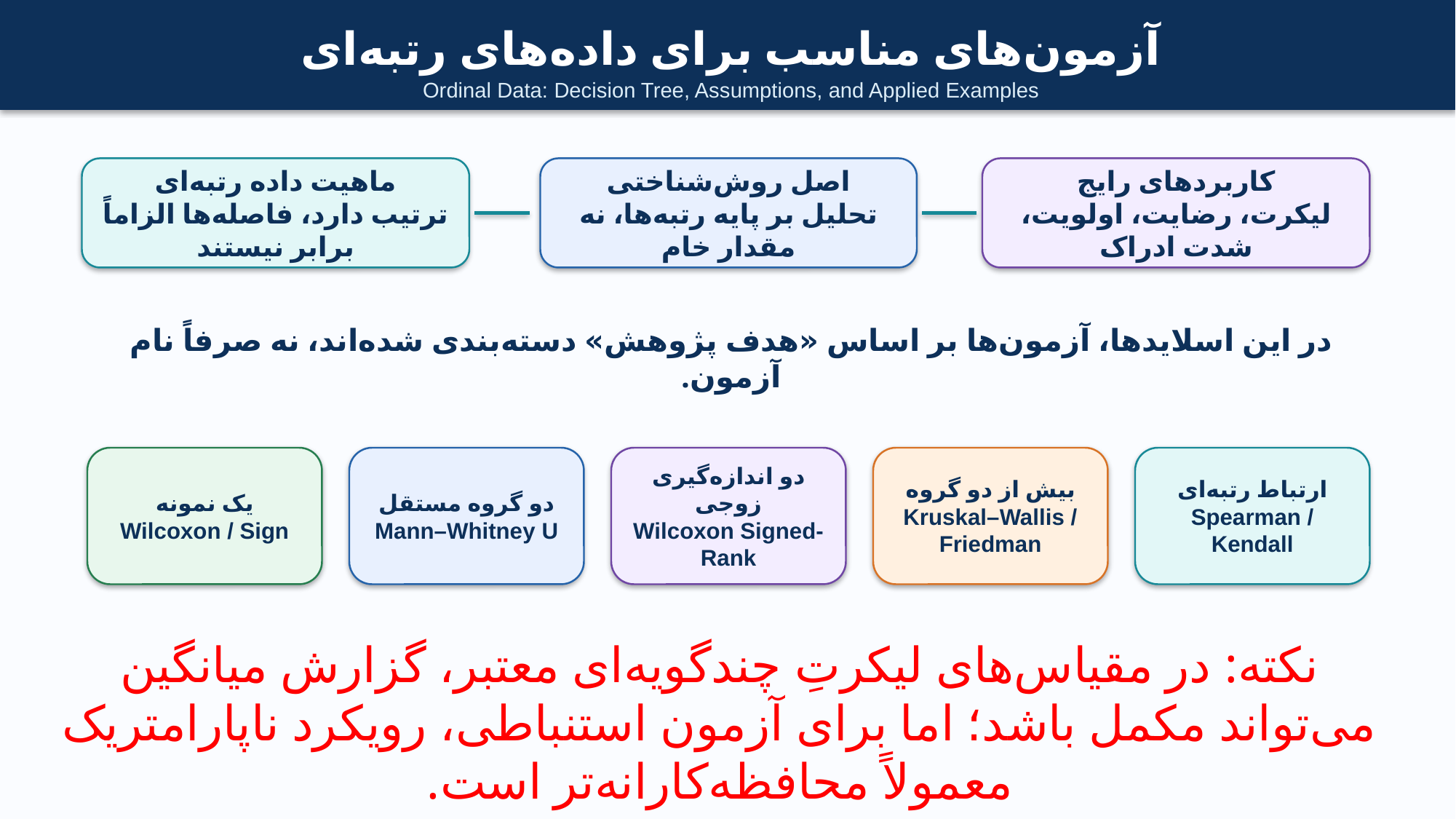

آزمون‌های مناسب برای داده‌های رتبه‌ای
Ordinal Data: Decision Tree, Assumptions, and Applied Examples
ماهیت داده رتبه‌ای
ترتیب دارد، فاصله‌ها الزاماً برابر نیستند
اصل روش‌شناختی
تحلیل بر پایه رتبه‌ها، نه مقدار خام
کاربردهای رایج
لیکرت، رضایت، اولویت، شدت ادراک
در این اسلایدها، آزمون‌ها بر اساس «هدف پژوهش» دسته‌بندی شده‌اند، نه صرفاً نام آزمون.
یک نمونه
Wilcoxon / Sign
دو گروه مستقل
Mann–Whitney U
دو اندازه‌گیری زوجی
Wilcoxon Signed-Rank
بیش از دو گروه
Kruskal–Wallis / Friedman
ارتباط رتبه‌ای
Spearman / Kendall
نکته: در مقیاس‌های لیکرتِ چندگویه‌ای معتبر، گزارش میانگین می‌تواند مکمل باشد؛ اما برای آزمون استنباطی، رویکرد ناپارامتریک معمولاً محافظه‌کارانه‌تر است.